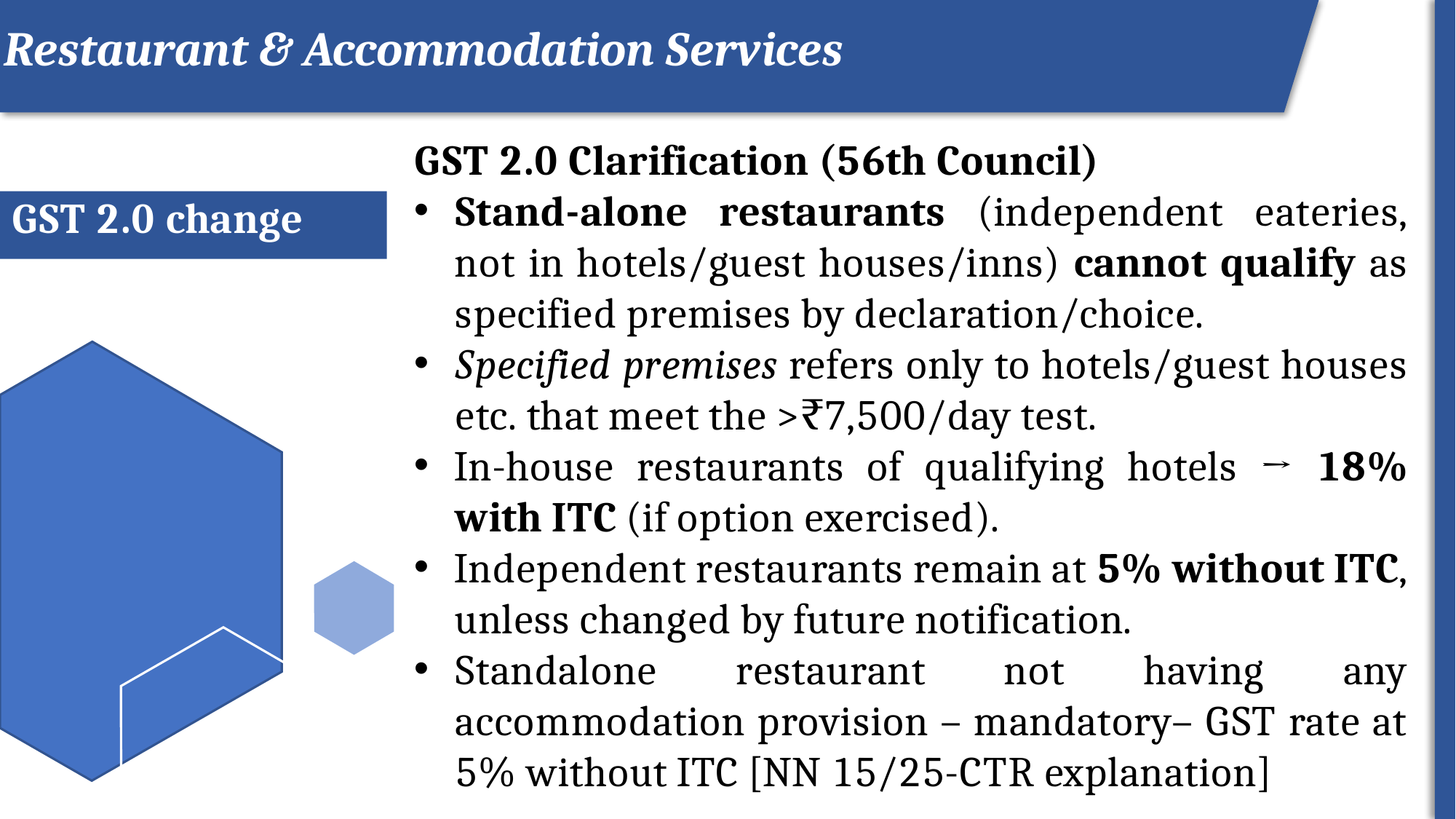

Restaurant & Accommodation Services
GST 2.0 Clarification (56th Council)
Stand-alone restaurants (independent eateries, not in hotels/guest houses/inns) cannot qualify as specified premises by declaration/choice.
Specified premises refers only to hotels/guest houses etc. that meet the >₹7,500/day test.
In-house restaurants of qualifying hotels → 18% with ITC (if option exercised).
Independent restaurants remain at 5% without ITC, unless changed by future notification.
Standalone restaurant not having any accommodation provision – mandatory– GST rate at 5% without ITC [NN 15/25-CTR explanation]
ROI
# GST 2.0 change
41